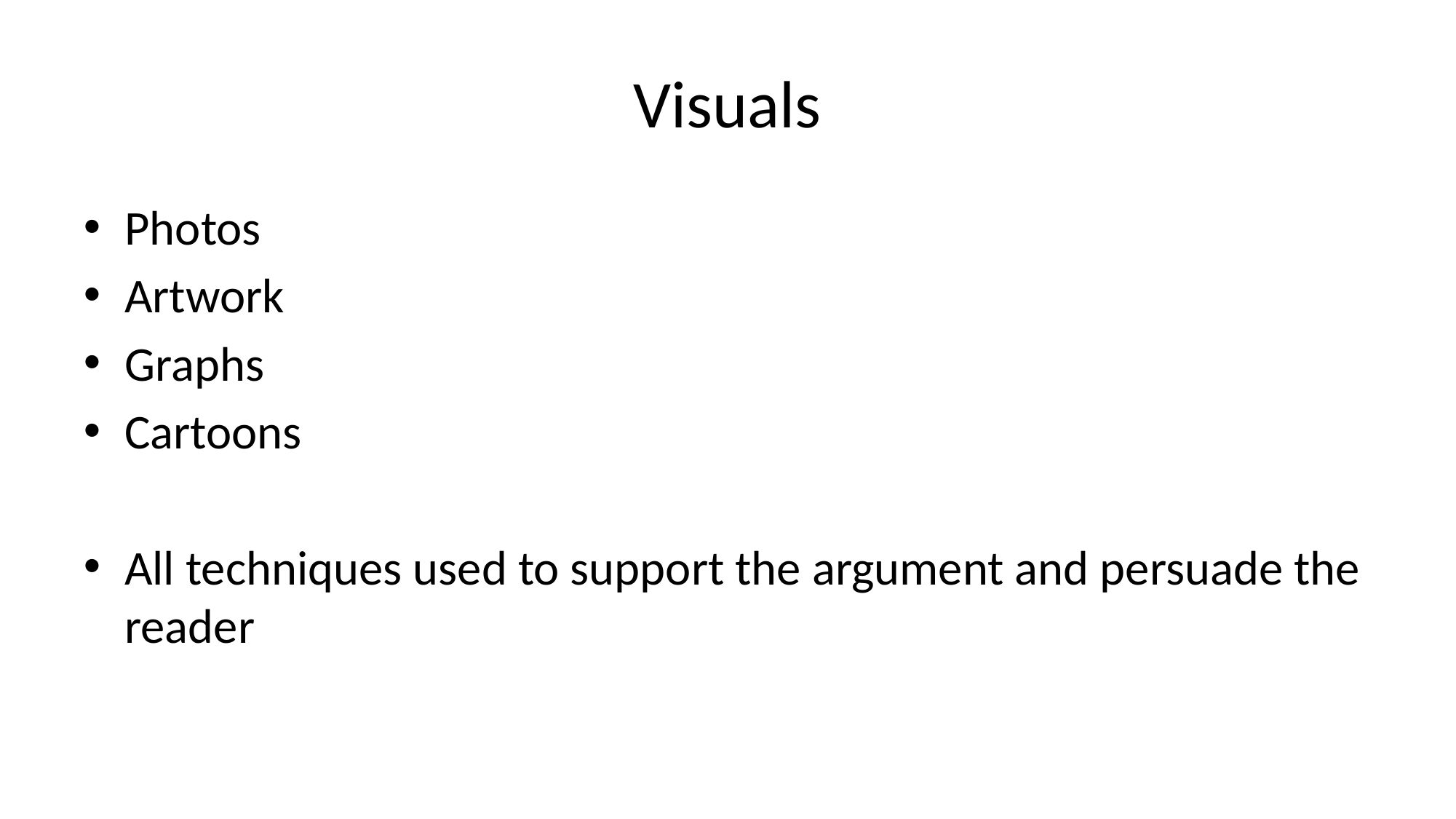

# Visuals
Photos
Artwork
Graphs
Cartoons

All techniques used to support the argument and persuade the reader